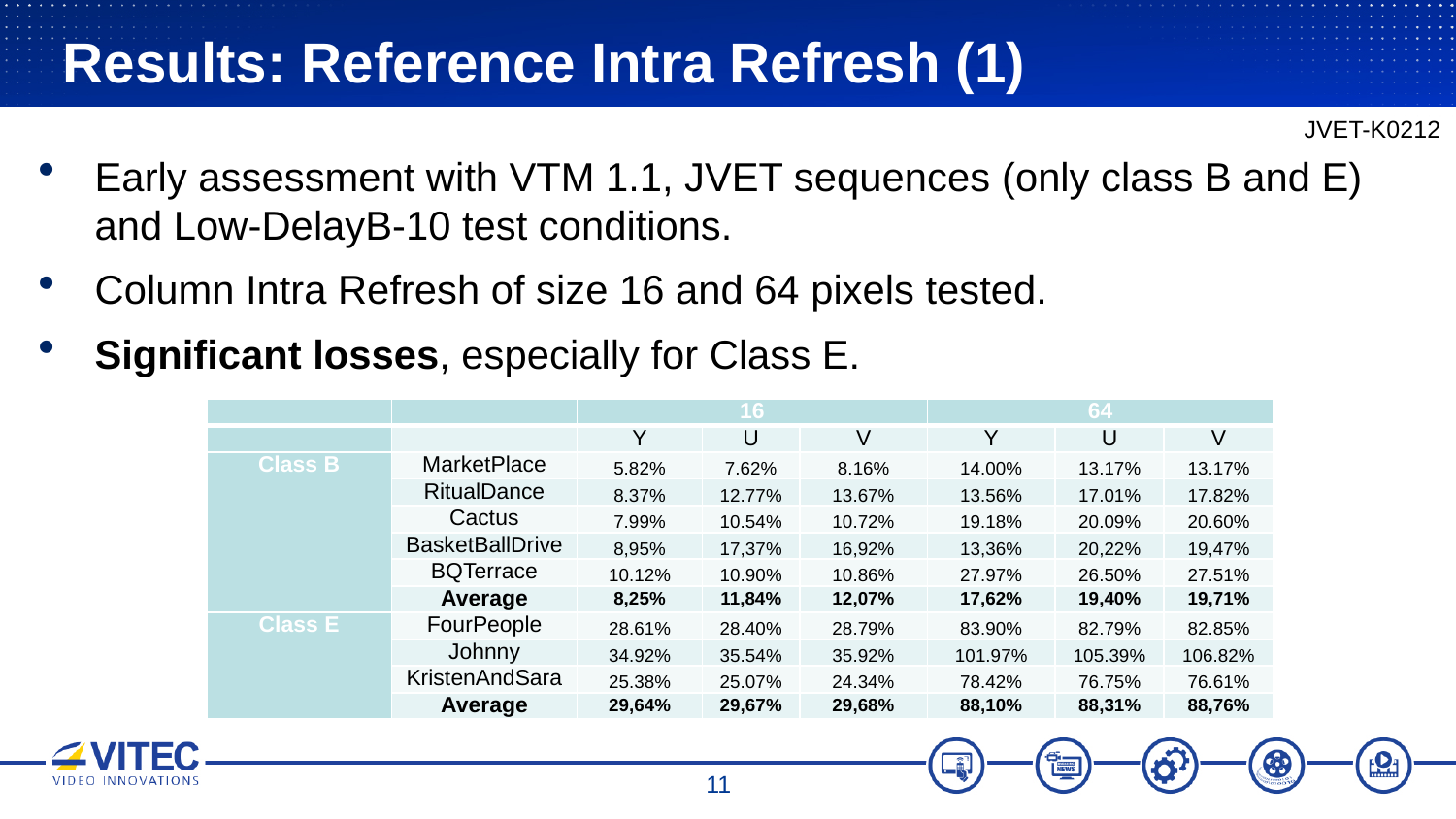

# Results: Reference Intra Refresh (1)
JVET-K0212

Early assessment with VTM 1.1, JVET sequences (only class B and E) and Low-DelayB-10 test conditions.
Column Intra Refresh of size 16 and 64 pixels tested.
Significant losses, especially for Class E.
|  |  | 16 |  |  | 64 |  |  |
| --- | --- | --- | --- | --- | --- | --- | --- |
|  |  | Y | U | V | Y | U | V |
| Class B | MarketPlace | 5.82% | 7.62% | 8.16% | 14.00% | 13.17% | 13.17% |
|  | RitualDance | 8.37% | 12.77% | 13.67% | 13.56% | 17.01% | 17.82% |
|  | Cactus | 7.99% | 10.54% | 10.72% | 19.18% | 20.09% | 20.60% |
|  | BasketBallDrive | 8,95% | 17,37% | 16,92% | 13,36% | 20,22% | 19,47% |
|  | BQTerrace | 10.12% | 10.90% | 10.86% | 27.97% | 26.50% | 27.51% |
|  | Average | 8,25% | 11,84% | 12,07% | 17,62% | 19,40% | 19,71% |
| Class E | FourPeople | 28.61% | 28.40% | 28.79% | 83.90% | 82.79% | 82.85% |
|  | Johnny | 34.92% | 35.54% | 35.92% | 101.97% | 105.39% | 106.82% |
|  | KristenAndSara | 25.38% | 25.07% | 24.34% | 78.42% | 76.75% | 76.61% |
|  | Average | 29,64% | 29,67% | 29,68% | 88,10% | 88,31% | 88,76% |
11